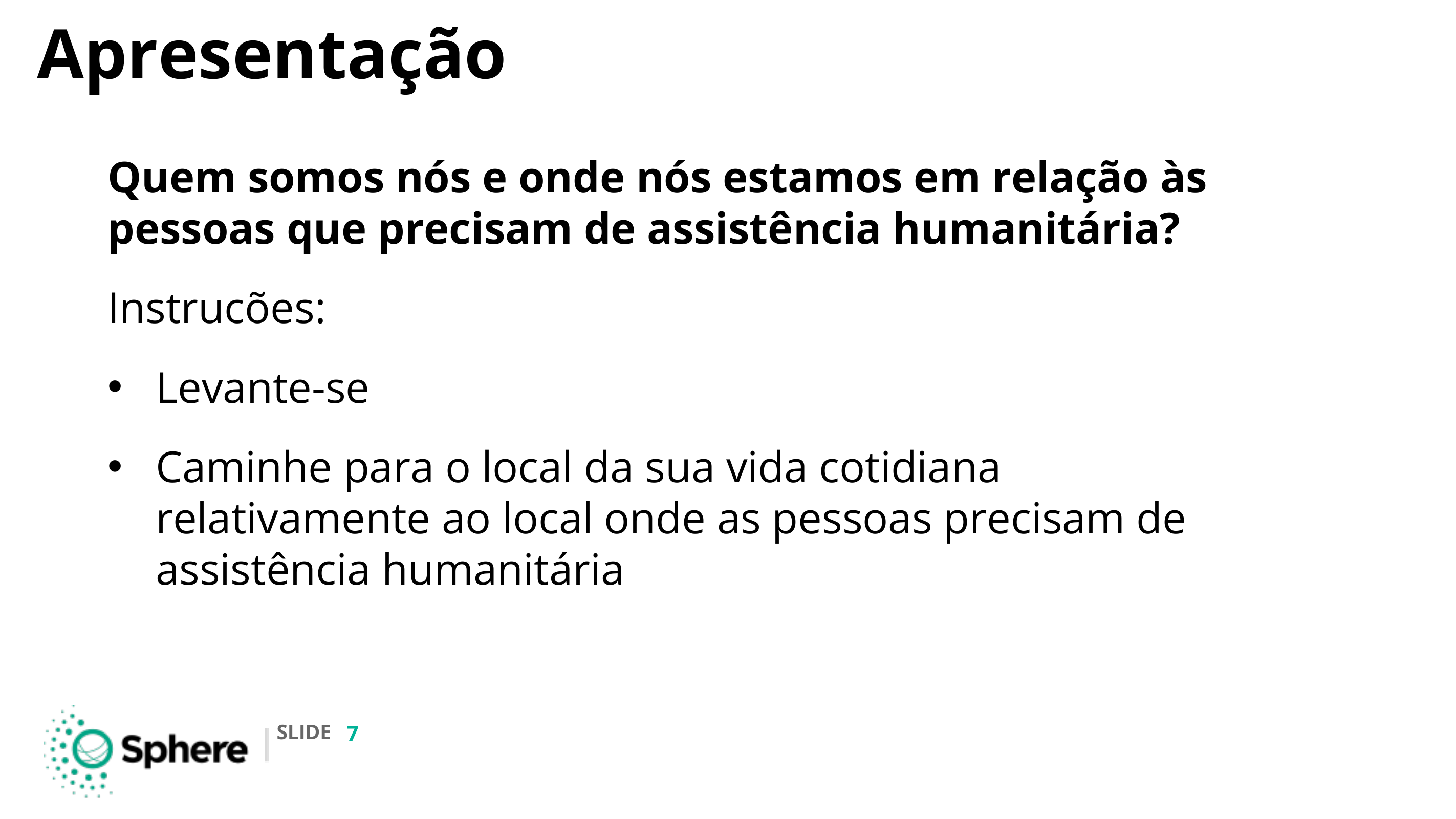

# Apresentação
Quem somos nós e onde nós estamos em relação às pessoas que precisam de assistência humanitária?
Instrucões:
Levante-se
Caminhe para o local da sua vida cotidiana relativamente ao local onde as pessoas precisam de assistência humanitária
7